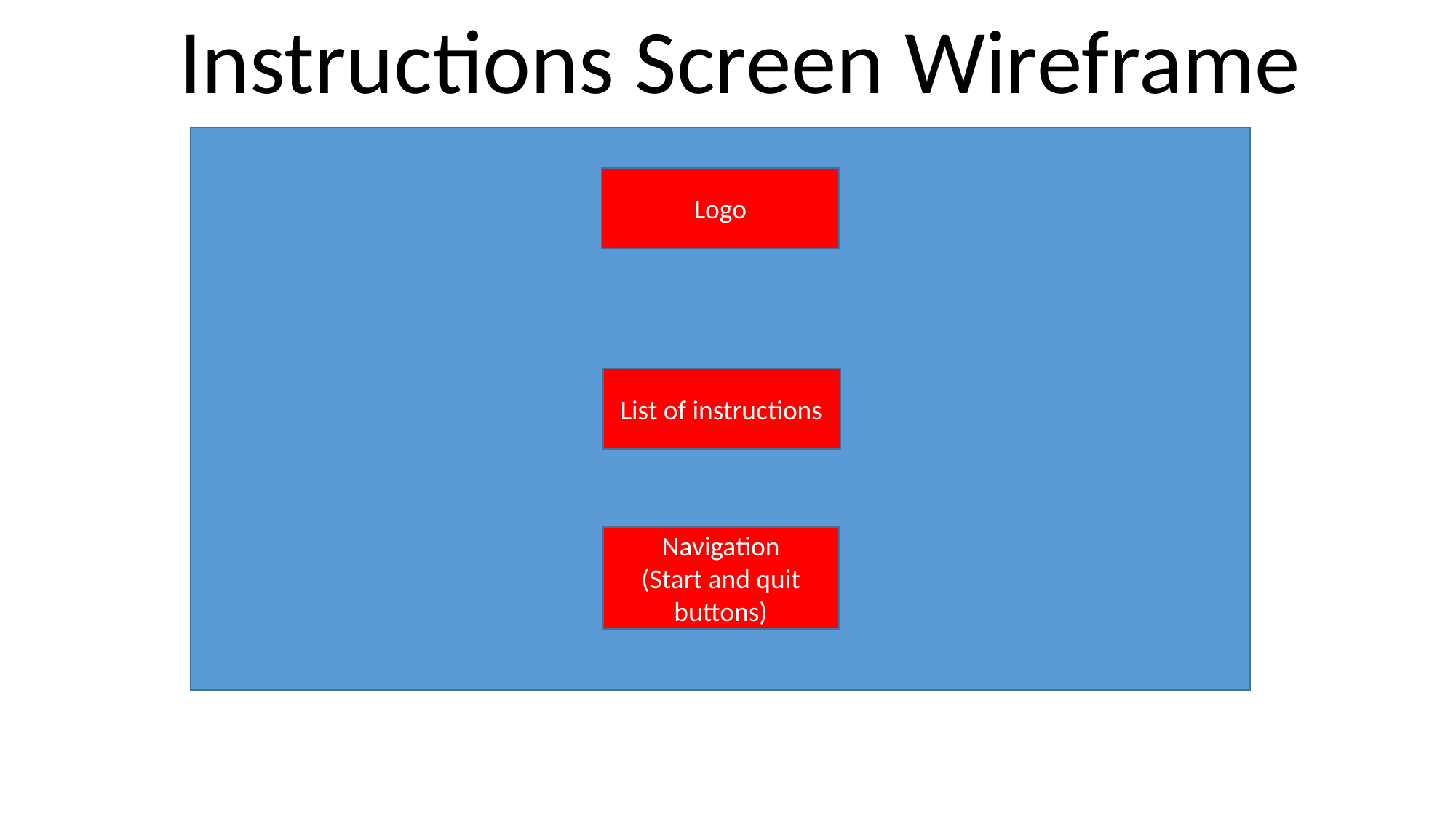

Instructions Screen Wireframe

Logo
List of instructions
Navigation
(Start and quit buttons)